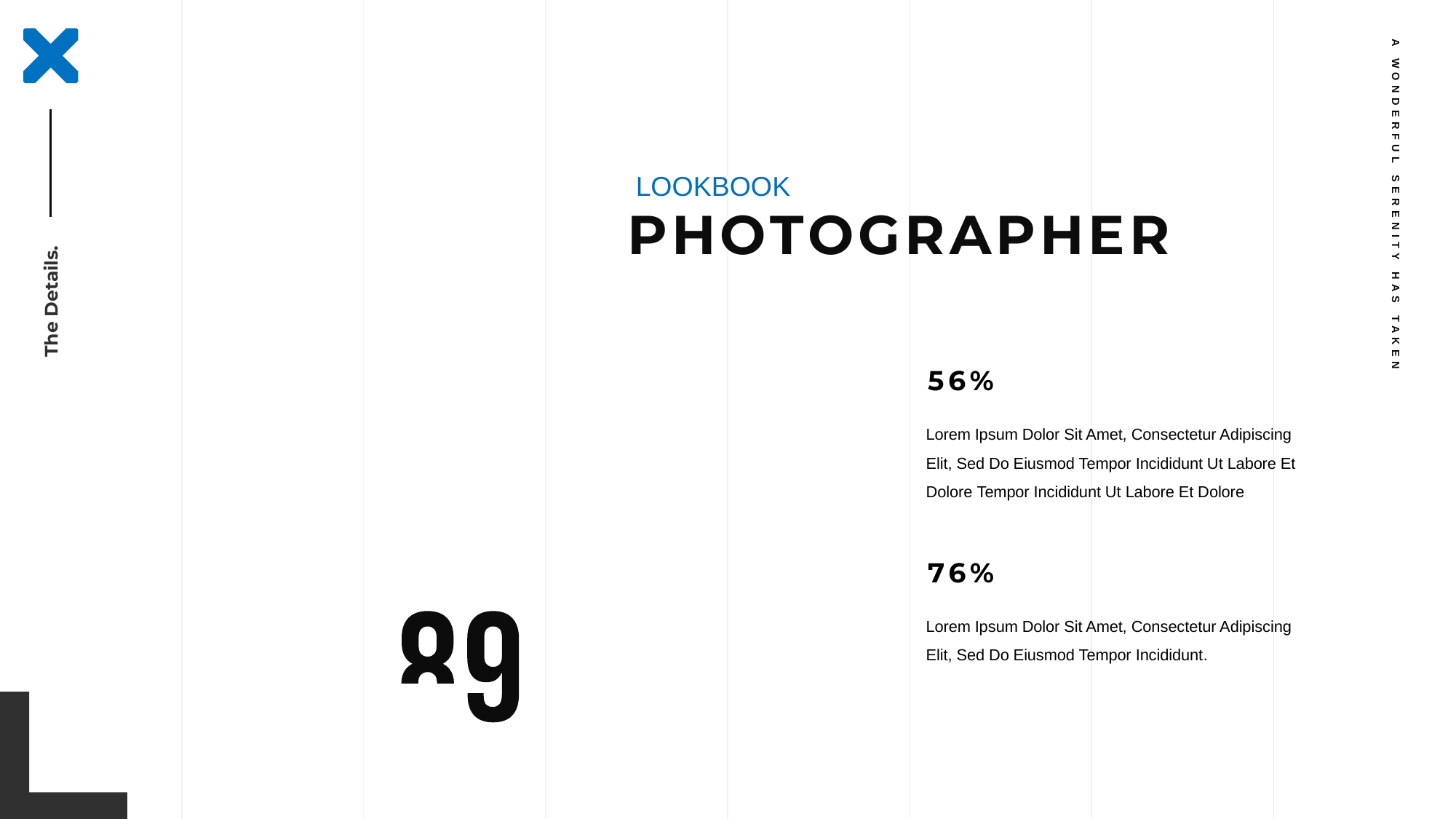

LOOKBOOK
PHOTOGRAPHER
A WONDERFUL SERENITY HAS TAKEN
The Details.
56%

Lorem Ipsum Dolor Sit Amet, Consectetur Adipiscing Elit, Sed Do Eiusmod Tempor Incididunt Ut Labore Et Dolore Tempor Incididunt Ut Labore Et Dolore
76%
Lorem Ipsum Dolor Sit Amet, Consectetur Adipiscing Elit, Sed Do Eiusmod Tempor Incididunt.